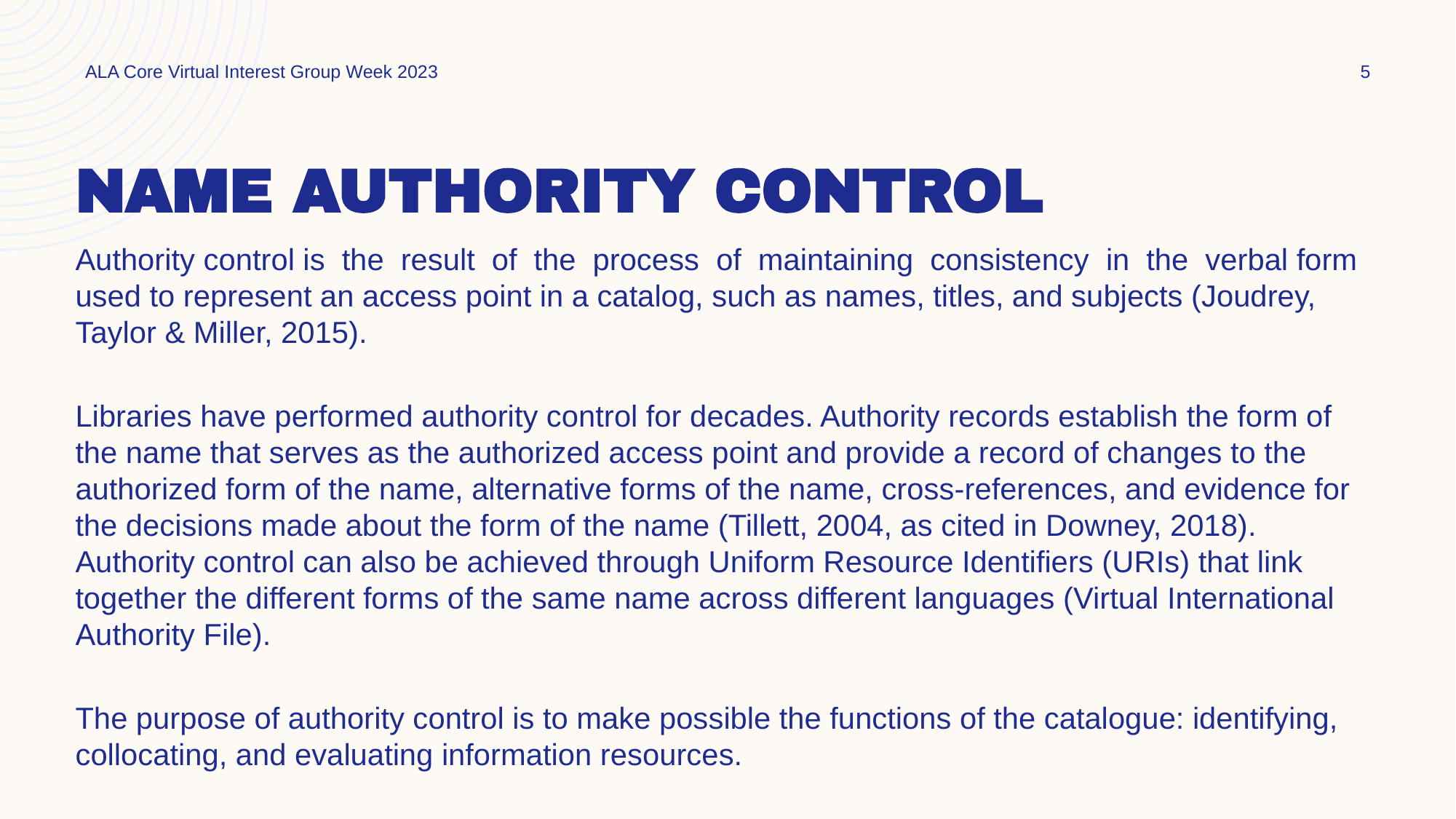

ALA Core Virtual Interest Group Week 2023
5
# Name authority control
Authority control is  the  result  of  the  process  of  maintaining  consistency  in  the  verbal form used to represent an access point in a catalog, such as names, titles, and subjects (Joudrey, Taylor & Miller, 2015).

Libraries have performed authority control for decades. Authority records establish the form of the name that serves as the authorized access point and provide a record of changes to the authorized form of the name, alternative forms of the name, cross-references, and evidence for the decisions made about the form of the name (Tillett, 2004, as cited in Downey, 2018). Authority control can also be achieved through Uniform Resource Identifiers (URIs) that link together the different forms of the same name across different languages (Virtual International Authority File).

The purpose of authority control is to make possible the functions of the catalogue: identifying, collocating, and evaluating information resources.